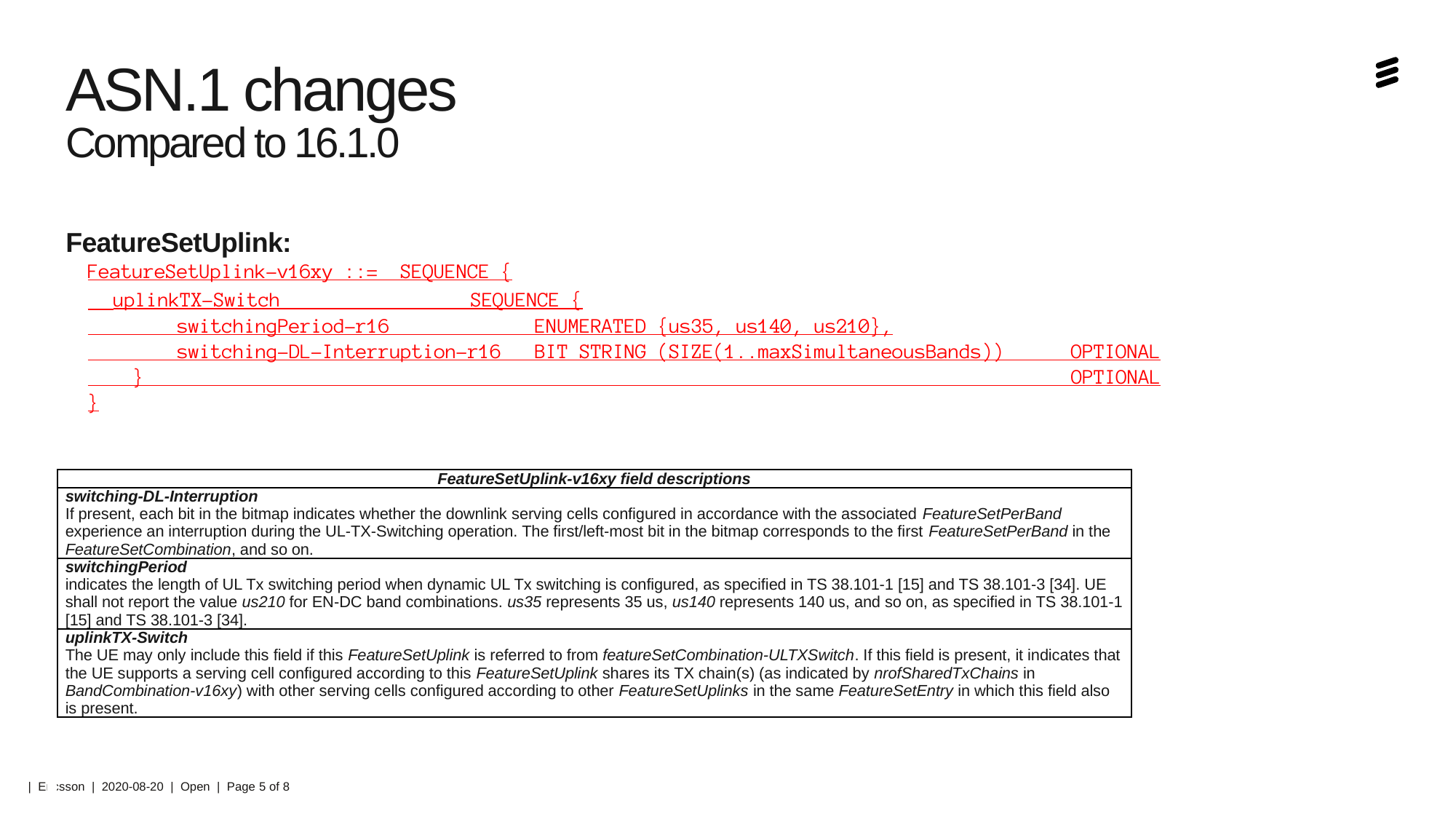

# ASN.1 changes Compared to 16.1.0
FeatureSetUplink:
FeatureSetUplink-v16xy ::=  SEQUENCE {
    uplinkTX-Switch                 SEQUENCE {
        switchingPeriod-r16             ENUMERATED {us35, us140, us210},
        switching-DL-Interruption-r16   BIT STRING (SIZE(1..maxSimultaneousBands))      OPTIONAL
    }                                                                                   OPTIONAL
}

| FeatureSetUplink-v16xy field descriptions |
| --- |
| switching-DL-Interruption If present, each bit in the bitmap indicates whether the downlink serving cells configured in accordance with the associated FeatureSetPerBand experience an interruption during the UL-TX-Switching operation. The first/left-most bit in the bitmap corresponds to the first FeatureSetPerBand in the FeatureSetCombination, and so on. |
| switchingPeriod indicates the length of UL Tx switching period when dynamic UL Tx switching is configured, as specified in TS 38.101-1 [15] and TS 38.101-3 [34]. UE shall not report the value us210 for EN-DC band combinations. us35 represents 35 us, us140 represents 140 us, and so on, as specified in TS 38.101-1 [15] and TS 38.101-3 [34]. |
| uplinkTX-Switch The UE may only include this field if this FeatureSetUplink is referred to from featureSetCombination-ULTXSwitch. If this field is present, it indicates that the UE supports a serving cell configured according to this FeatureSetUplink shares its TX chain(s) (as indicated by nrofSharedTxChains in BandCombination-v16xy) with other serving cells configured according to other FeatureSetUplinks in the same FeatureSetEntry in which this field also is present. |